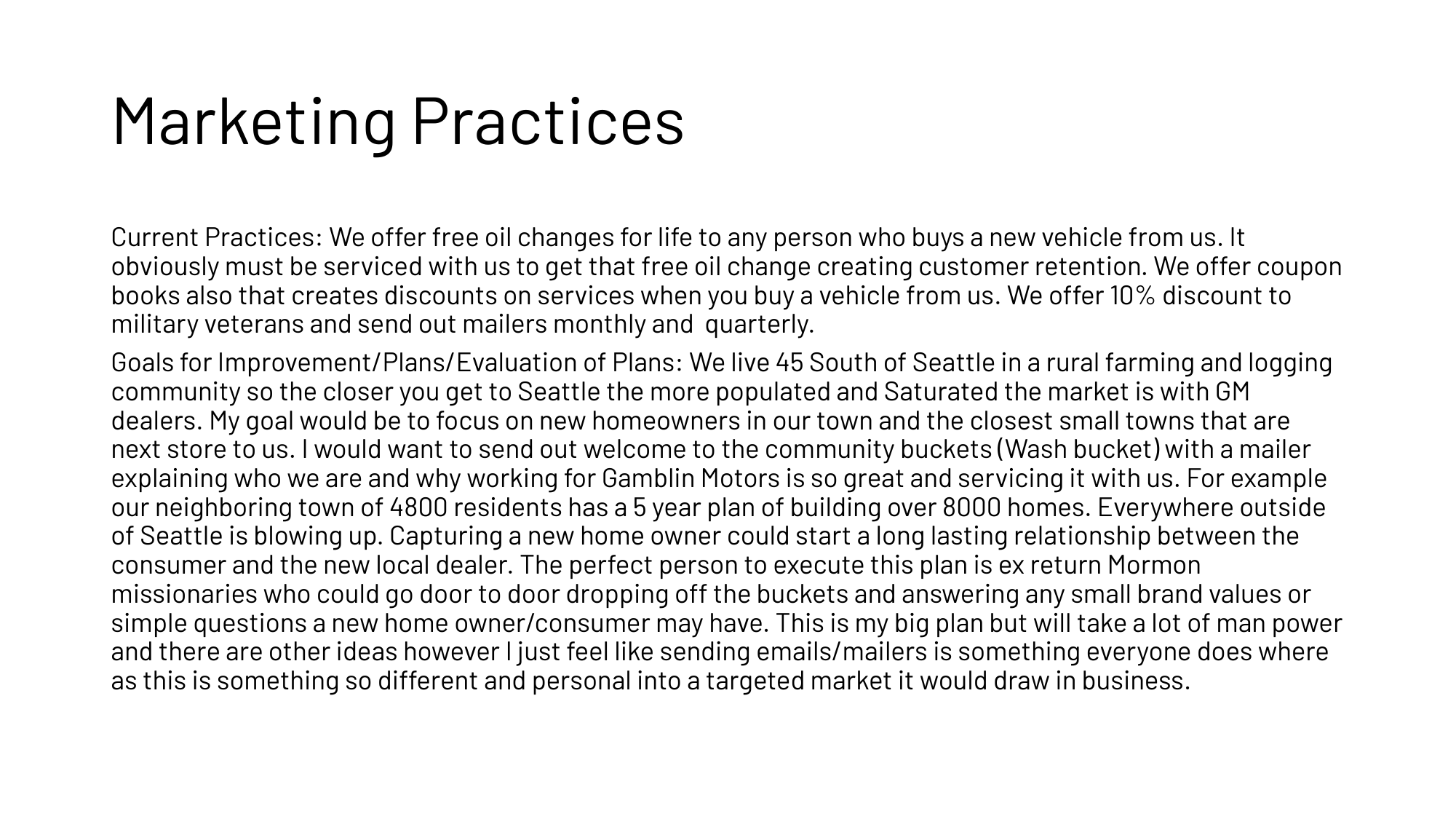

# Marketing Practices
Current Practices: We offer free oil changes for life to any person who buys a new vehicle from us. It obviously must be serviced with us to get that free oil change creating customer retention. We offer coupon books also that creates discounts on services when you buy a vehicle from us. We offer 10% discount to military veterans and send out mailers monthly and  quarterly.
Goals for Improvement/Plans/Evaluation of Plans: We live 45 South of Seattle in a rural farming and logging community so the closer you get to Seattle the more populated and Saturated the market is with GM dealers. My goal would be to focus on new homeowners in our town and the closest small towns that are next store to us. I would want to send out welcome to the community buckets (Wash bucket) with a mailer explaining who we are and why working for Gamblin Motors is so great and servicing it with us. For example our neighboring town of 4800 residents has a 5 year plan of building over 8000 homes. Everywhere outside of Seattle is blowing up. Capturing a new home owner could start a long lasting relationship between the consumer and the new local dealer. The perfect person to execute this plan is ex return Mormon missionaries who could go door to door dropping off the buckets and answering any small brand values or simple questions a new home owner/consumer may have. This is my big plan but will take a lot of man power and there are other ideas however I just feel like sending emails/mailers is something everyone does where as this is something so different and personal into a targeted market it would draw in business.